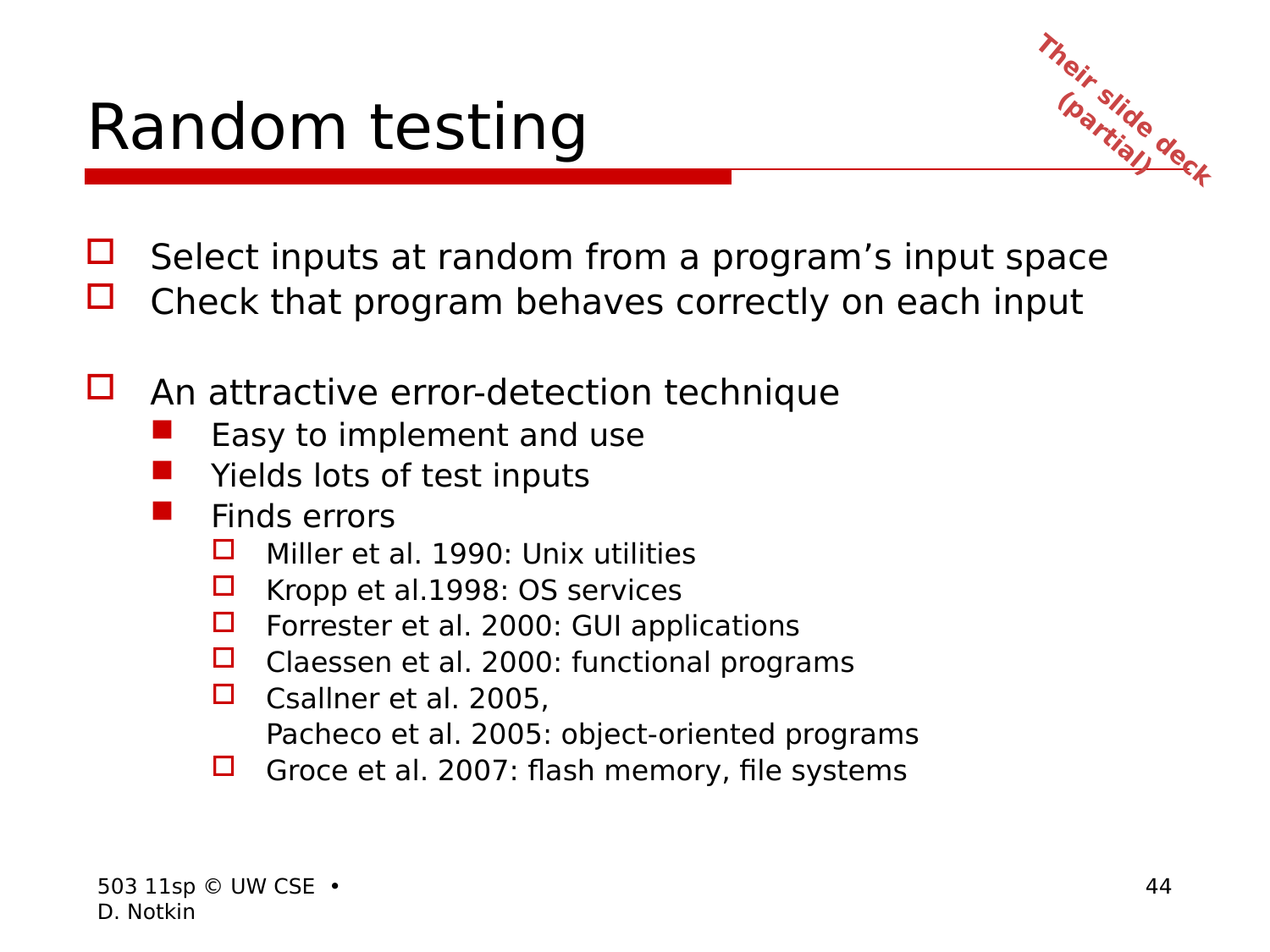

# Random testing
Their slide deck
(partial)

Select inputs at random from a program’s input space
Check that program behaves correctly on each input

An attractive error-detection technique
Easy to implement and use
Yields lots of test inputs
Finds errors
Miller et al. 1990: Unix utilities
Kropp et al.1998: OS services
Forrester et al. 2000: GUI applications
Claessen et al. 2000: functional programs
Csallner et al. 2005,
	Pacheco et al. 2005: object-oriented programs
Groce et al. 2007: flash memory, file systems
503 11sp © UW CSE  • D. Notkin
44